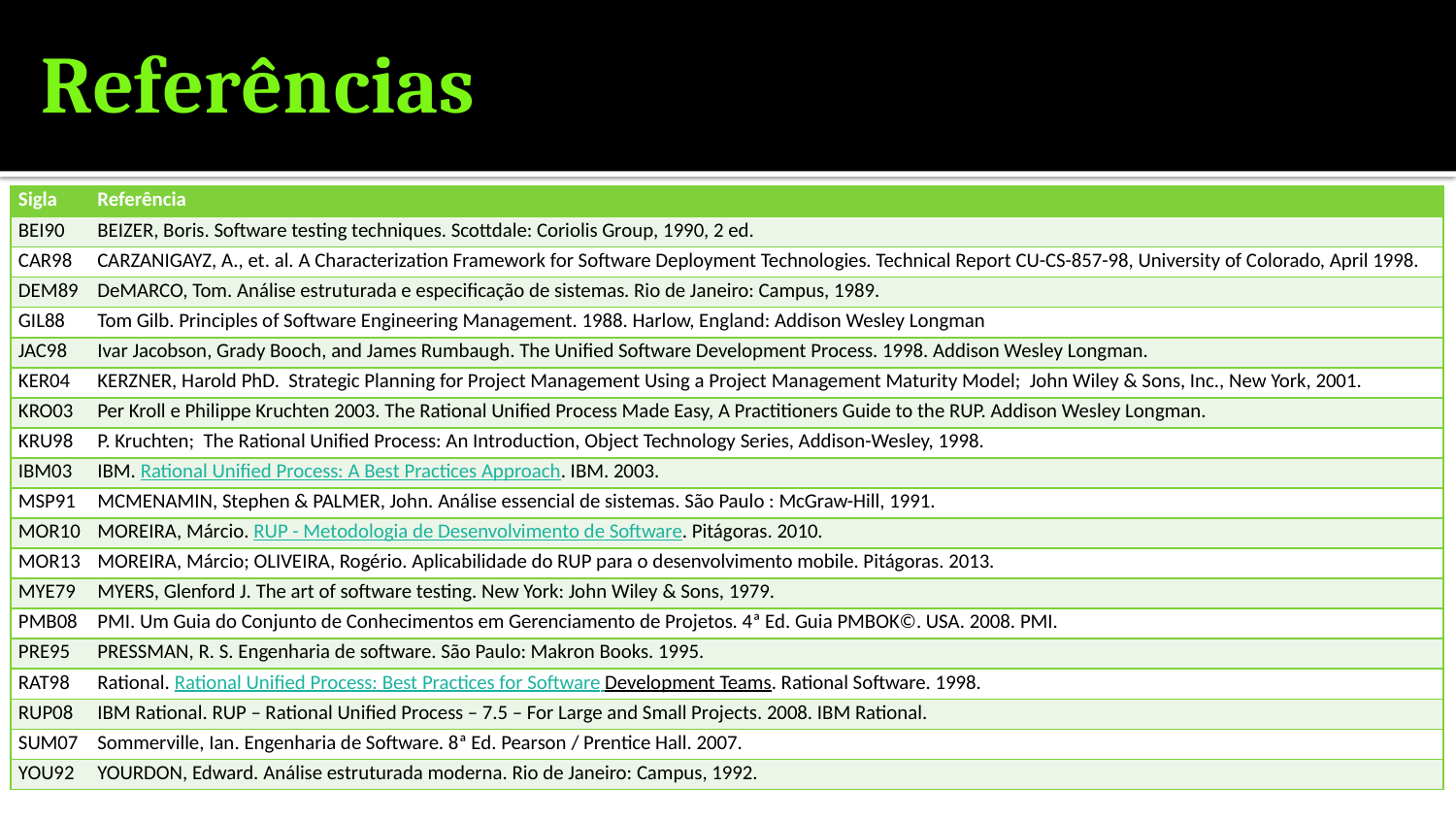

# Referências
| Sigla | Referência |
| --- | --- |
| BEI90 | BEIZER, Boris. Software testing techniques. Scottdale: Coriolis Group, 1990, 2 ed. |
| CAR98 | CARZANIGAYZ, A., et. al. A Characterization Framework for Software Deployment Technologies. Technical Report CU-CS-857-98, University of Colorado, April 1998. |
| DEM89 | DeMARCO, Tom. Análise estruturada e especificação de sistemas. Rio de Janeiro: Campus, 1989. |
| GIL88 | Tom Gilb. Principles of Software Engineering Management. 1988. Harlow, England: Addison Wesley Longman |
| JAC98 | Ivar Jacobson, Grady Booch, and James Rumbaugh. The Unified Software Development Process. 1998. Addison Wesley Longman. |
| KER04 | KERZNER, Harold PhD. Strategic Planning for Project Management Using a Project Management Maturity Model; John Wiley & Sons, Inc., New York, 2001. |
| KRO03 | Per Kroll e Philippe Kruchten 2003. The Rational Unified Process Made Easy, A Practitioners Guide to the RUP. Addison Wesley Longman. |
| KRU98 | P. Kruchten; The Rational Unified Process: An Introduction, Object Technology Series, Addison-Wesley, 1998. |
| IBM03 | IBM. Rational Unified Process: A Best Practices Approach. IBM. 2003. |
| MSP91 | MCMENAMIN, Stephen & PALMER, John. Análise essencial de sistemas. São Paulo : McGraw-Hill, 1991. |
| MOR10 | MOREIRA, Márcio. RUP - Metodologia de Desenvolvimento de Software. Pitágoras. 2010. |
| MOR13 | MOREIRA, Márcio; OLIVEIRA, Rogério. Aplicabilidade do RUP para o desenvolvimento mobile. Pitágoras. 2013. |
| MYE79 | MYERS, Glenford J. The art of software testing. New York: John Wiley & Sons, 1979. |
| PMB08 | PMI. Um Guia do Conjunto de Conhecimentos em Gerenciamento de Projetos. 4ª Ed. Guia PMBOK©. USA. 2008. PMI. |
| PRE95 | PRESSMAN, R. S. Engenharia de software. São Paulo: Makron Books. 1995. |
| RAT98 | Rational. Rational Unified Process: Best Practices for Software Development Teams. Rational Software. 1998. |
| RUP08 | IBM Rational. RUP – Rational Unified Process – 7.5 – For Large and Small Projects. 2008. IBM Rational. |
| SUM07 | Sommerville, Ian. Engenharia de Software. 8ª Ed. Pearson / Prentice Hall. 2007. |
| YOU92 | YOURDON, Edward. Análise estruturada moderna. Rio de Janeiro: Campus, 1992. |